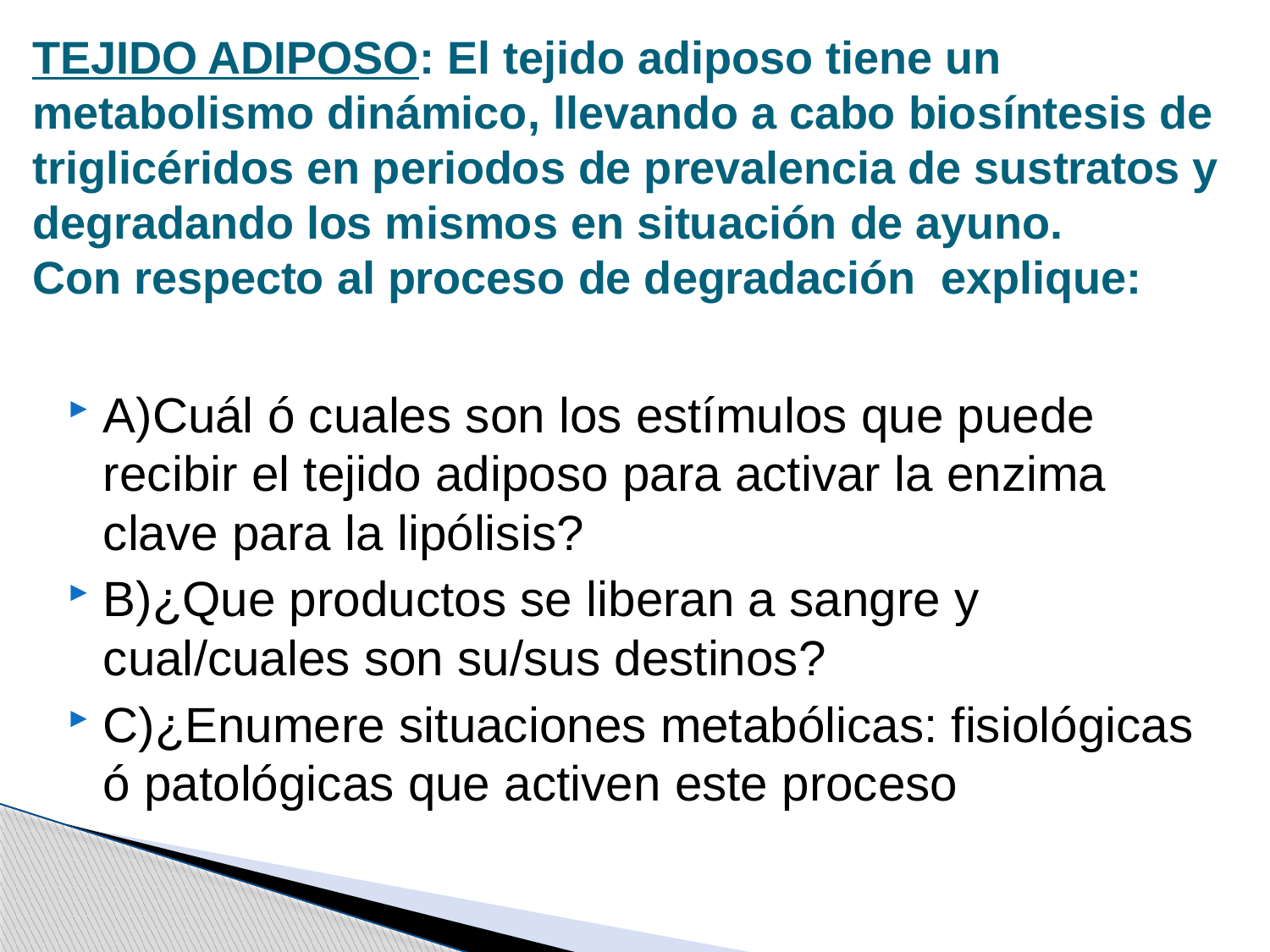

# TEJIDO ADIPOSO: El tejido adiposo tiene un metabolismo dinámico, llevando a cabo biosíntesis de triglicéridos en periodos de prevalencia de sustratos y degradando los mismos en situación de ayuno. Con respecto al proceso de degradación  explique:
A)Cuál ó cuales son los estímulos que puede recibir el tejido adiposo para activar la enzima clave para la lipólisis?
B)¿Que productos se liberan a sangre y cual/cuales son su/sus destinos?
C)¿Enumere situaciones metabólicas: fisiológicas ó patológicas que activen este proceso